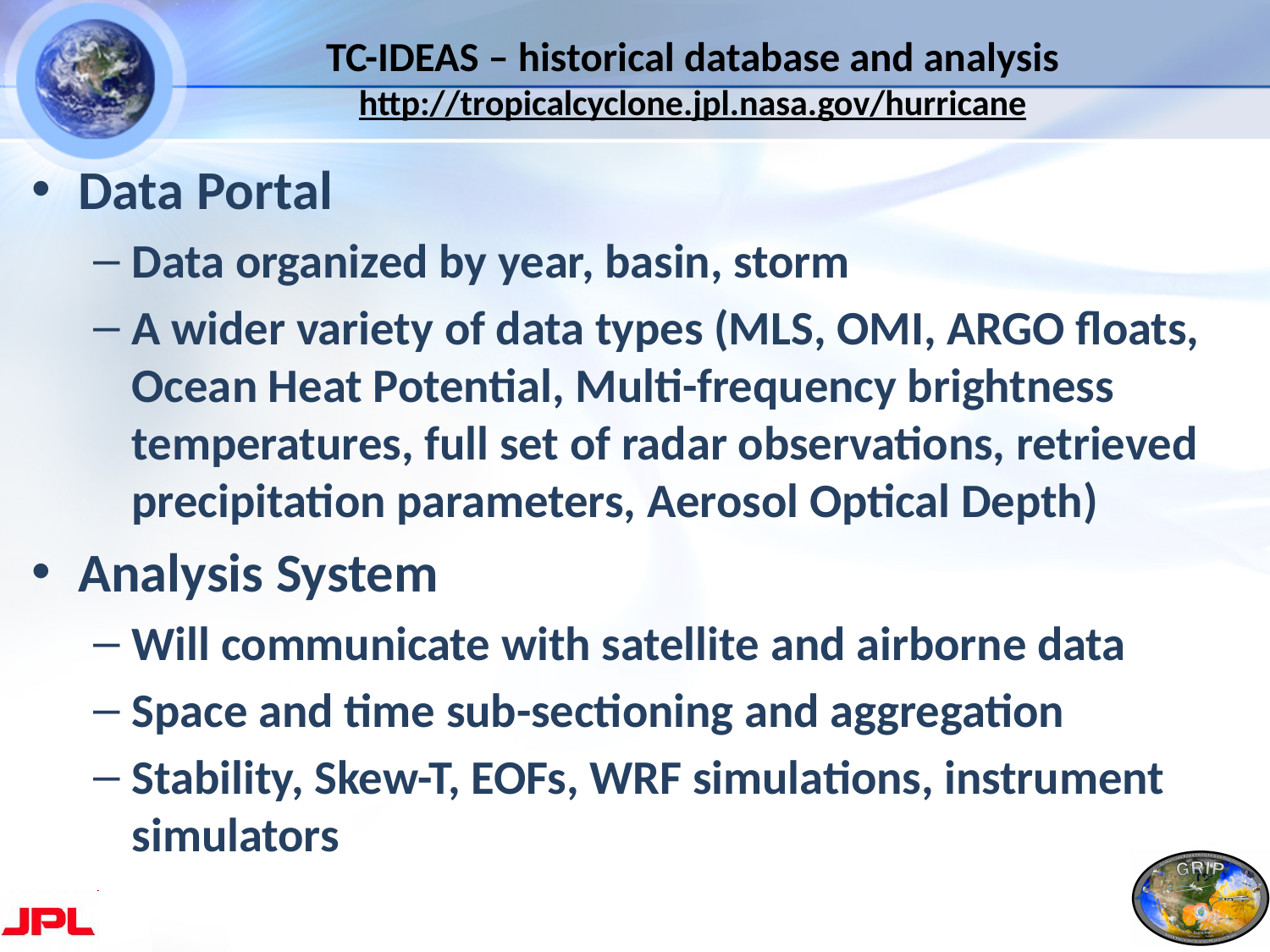

# TC-IDEAS – historical database and analysis http://tropicalcyclone.jpl.nasa.gov/hurricane
Data Portal
Data organized by year, basin, storm
A wider variety of data types (MLS, OMI, ARGO floats, Ocean Heat Potential, Multi-frequency brightness temperatures, full set of radar observations, retrieved precipitation parameters, Aerosol Optical Depth)
Analysis System
Will communicate with satellite and airborne data
Space and time sub-sectioning and aggregation
Stability, Skew-T, EOFs, WRF simulations, instrument simulators